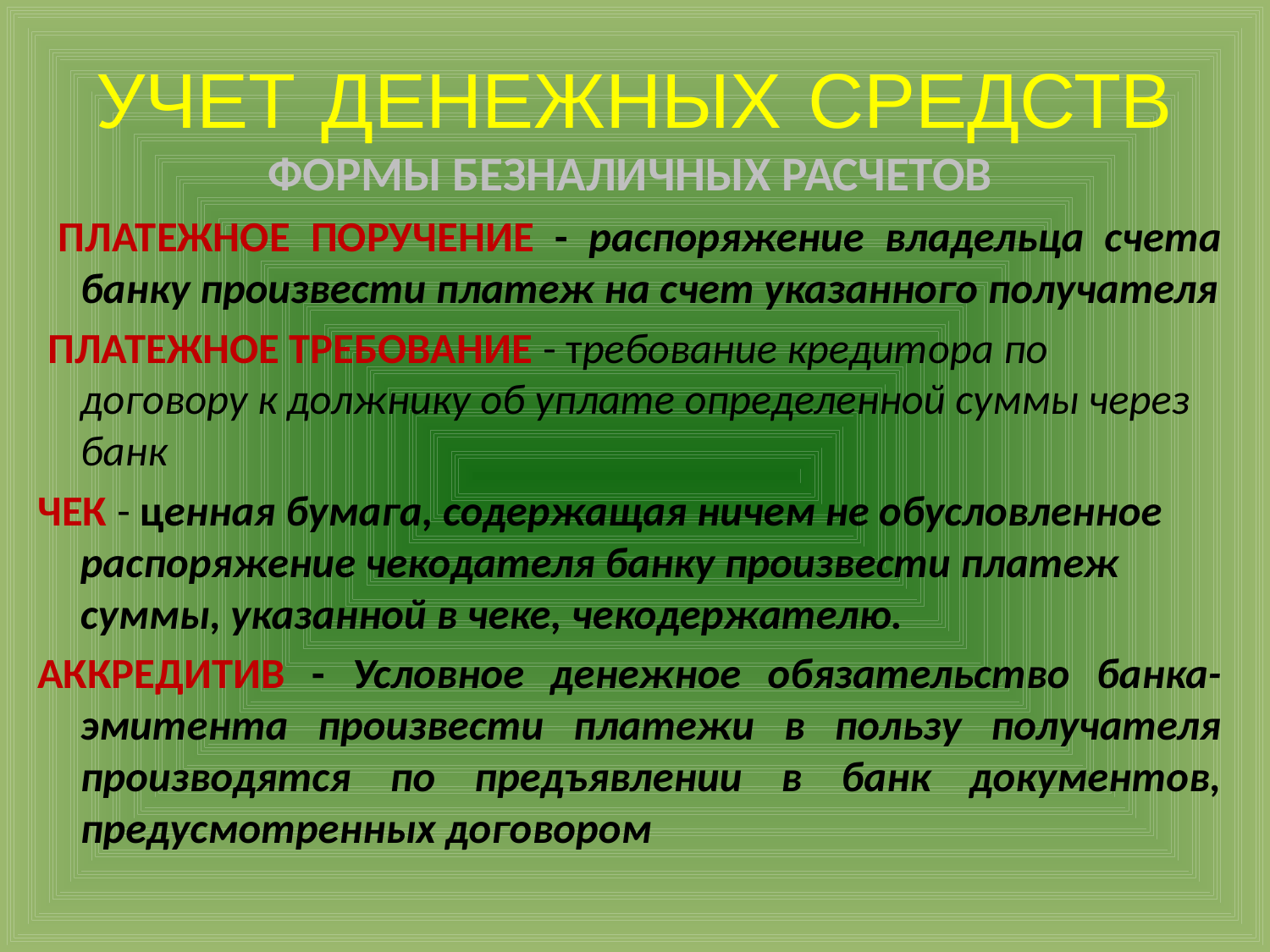

# УЧЕТ ДЕНЕЖНЫХ СРЕДСТВ
ФОРМЫ БЕЗНАЛИЧНЫХ РАСЧЕТОВ
 ПЛАТЕЖНОЕ ПОРУЧЕНИЕ - распоряжение владельца счета банку произвести платеж на счет указанного получателя
 ПЛАТЕЖНОЕ ТРЕБОВАНИЕ - требование кредитора по договору к должнику об уплате определенной суммы через банк
ЧЕК - ценная бумага, содержащая ничем не обусловленное распоряжение чекодателя банку произвести платеж суммы, указанной в чеке, чекодержателю.
АККРЕДИТИВ - Условное денежное обязательство банка-эмитента произвести платежи в пользу получателя производятся по предъявлении в банк документов, предусмотренных договором